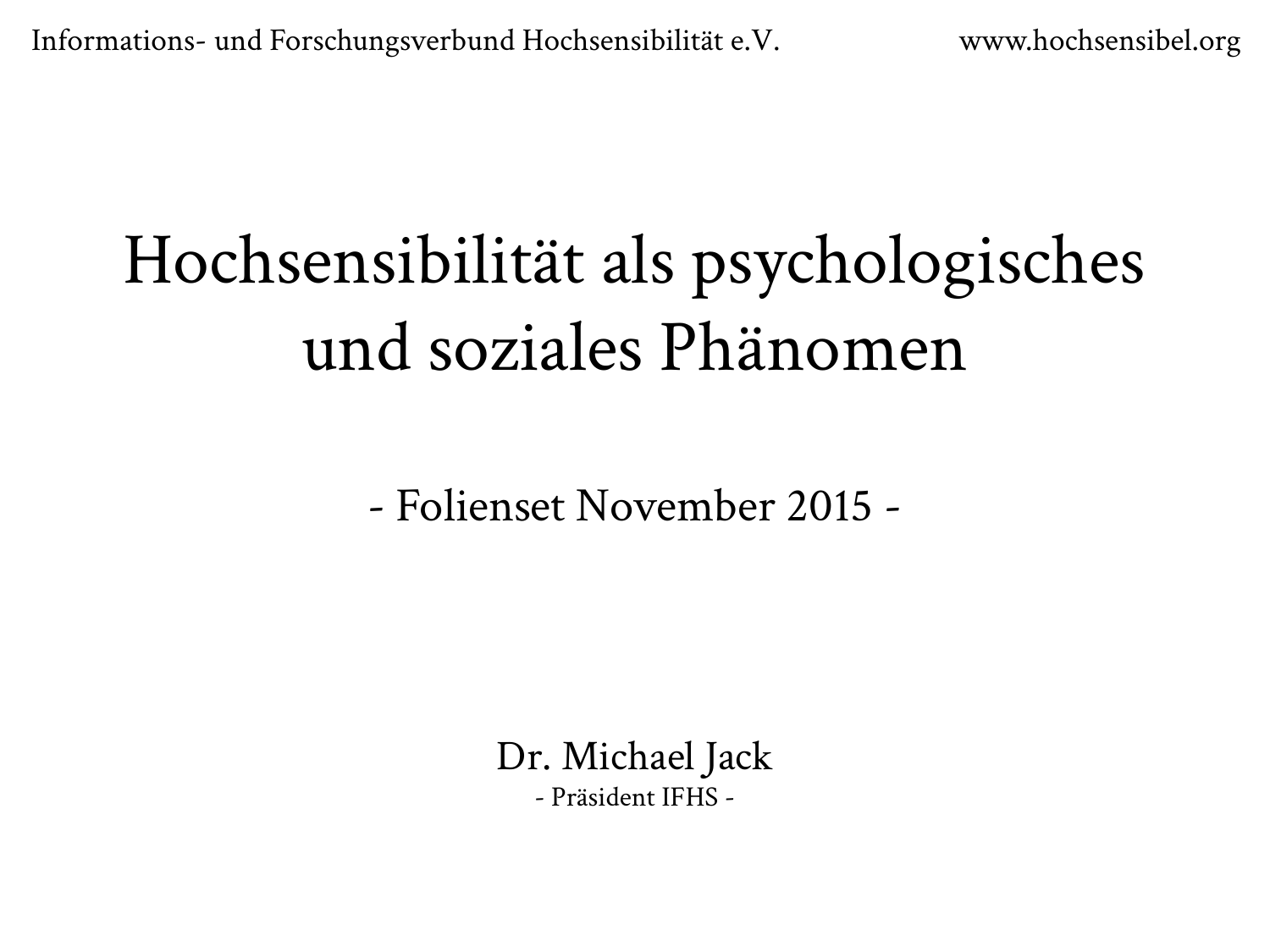

Informations- und Forschungsverbund Hochsensibilität e.V.
www.hochsensibel.org
# Hochsensibilität als psychologisches und soziales Phänomen - Folienset November 2015 -
Dr. Michael Jack
- Präsident IFHS -